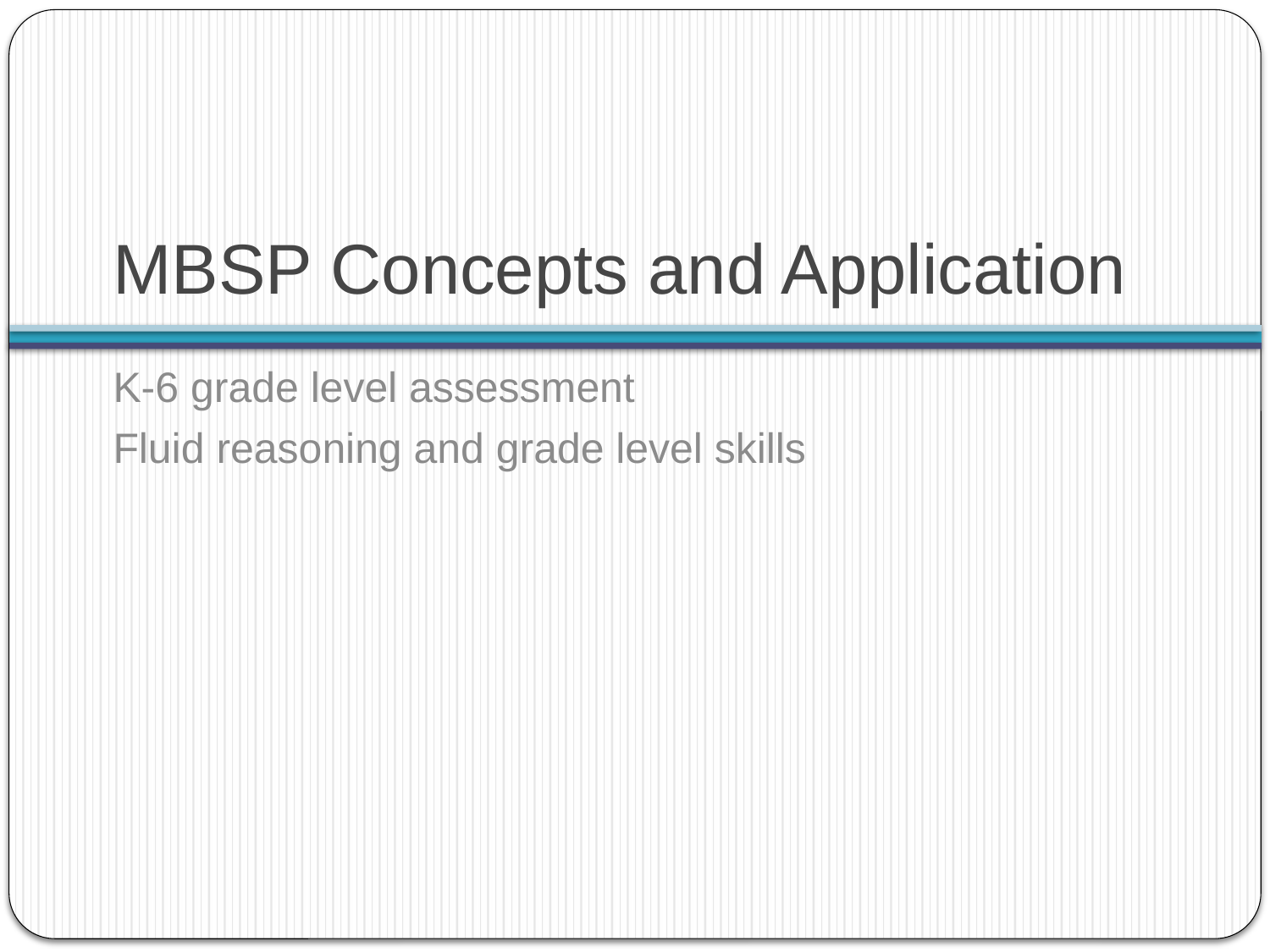

# MBSP Concepts and Application
K-6 grade level assessment
Fluid reasoning and grade level skills